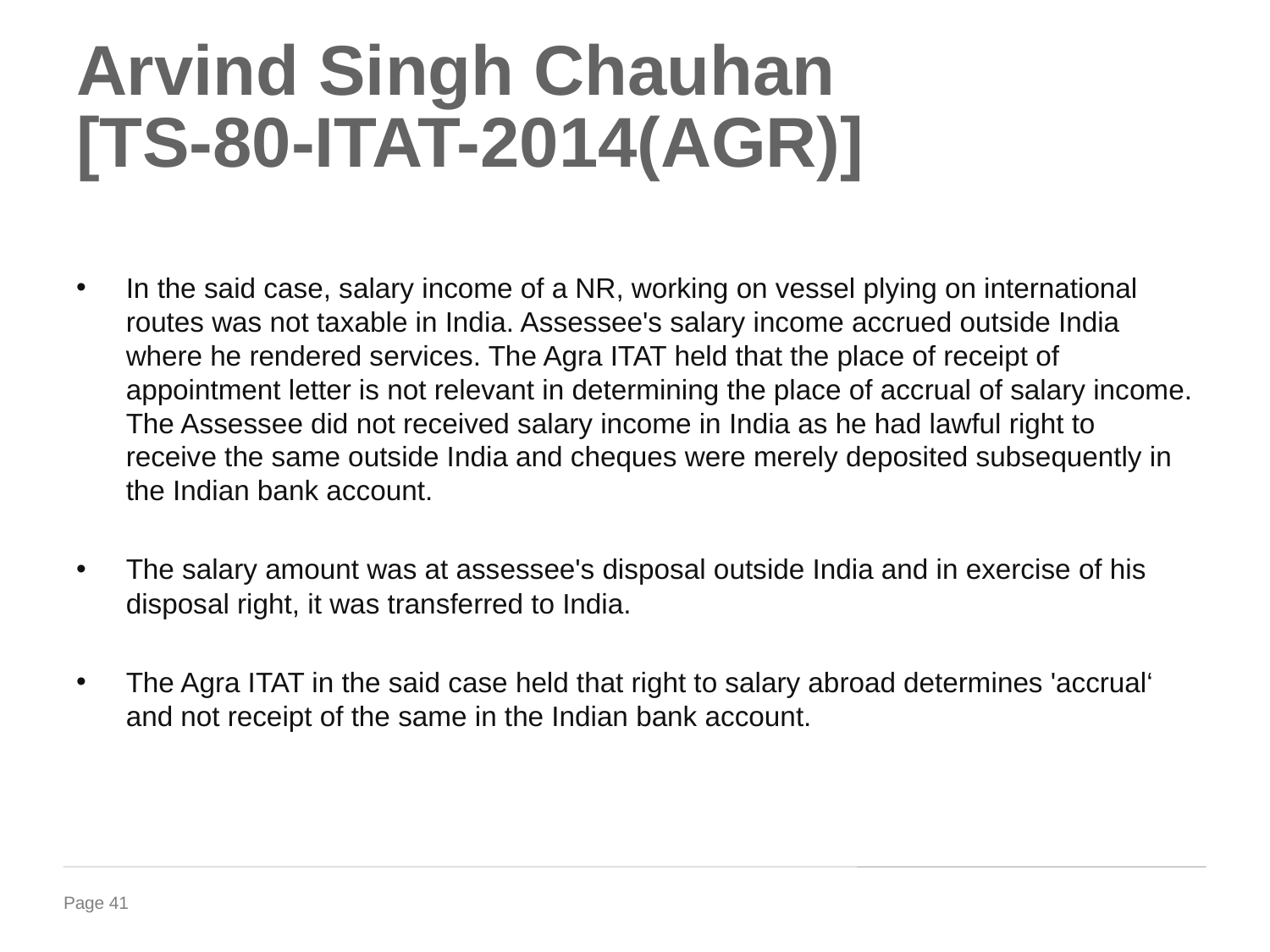

# Arvind Singh Chauhan [TS-80-ITAT-2014(AGR)]
In the said case, salary income of a NR, working on vessel plying on international routes was not taxable in India. Assessee's salary income accrued outside India where he rendered services. The Agra ITAT held that the place of receipt of appointment letter is not relevant in determining the place of accrual of salary income. The Assessee did not received salary income in India as he had lawful right to receive the same outside India and cheques were merely deposited subsequently in the Indian bank account.

The salary amount was at assessee's disposal outside India and in exercise of his disposal right, it was transferred to India.

The Agra ITAT in the said case held that right to salary abroad determines 'accrual‘ and not receipt of the same in the Indian bank account.